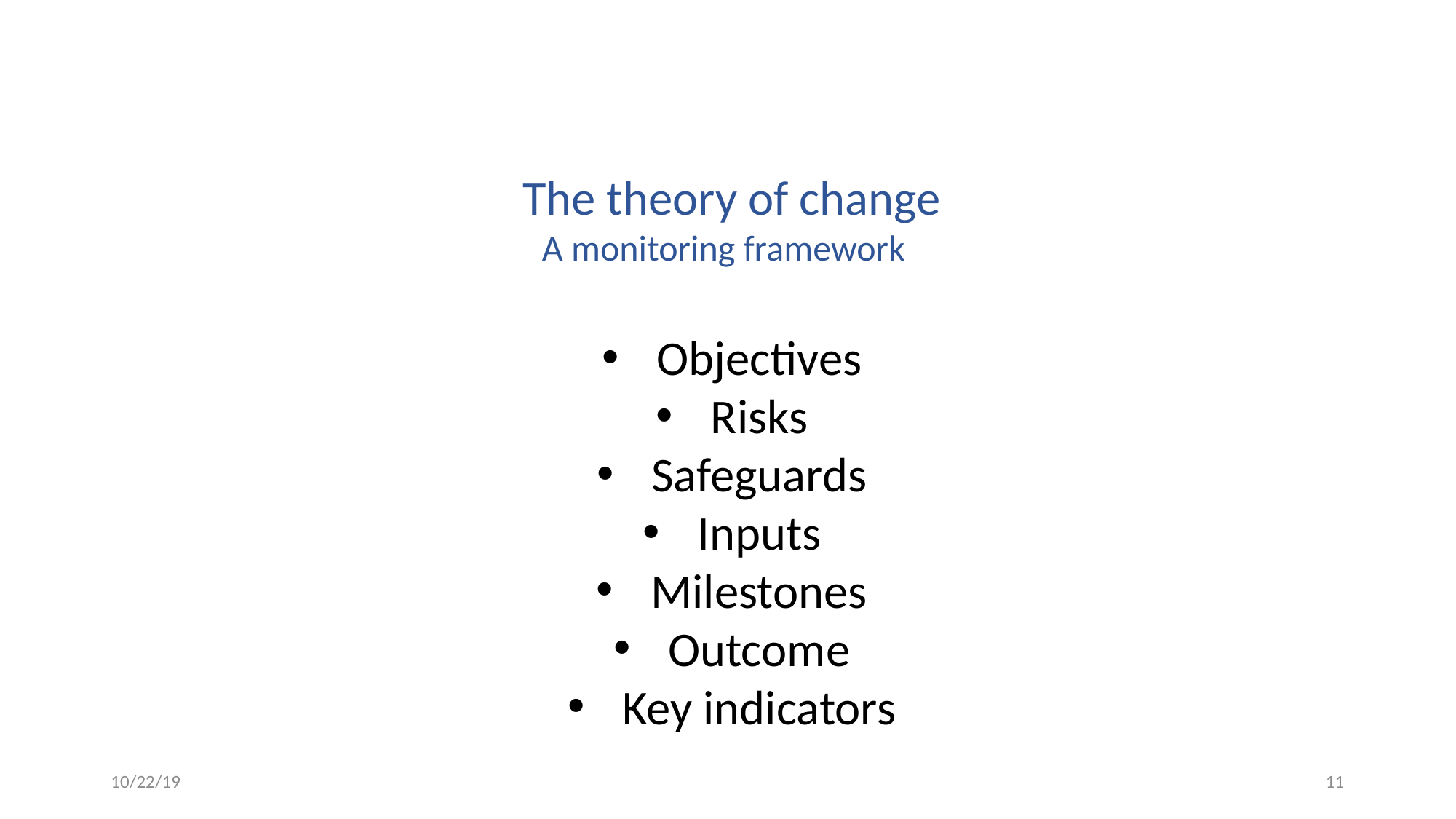

The theory of change
A monitoring framework

Objectives
Risks
Safeguards
Inputs
Milestones
Outcome
Key indicators
10/22/19

11